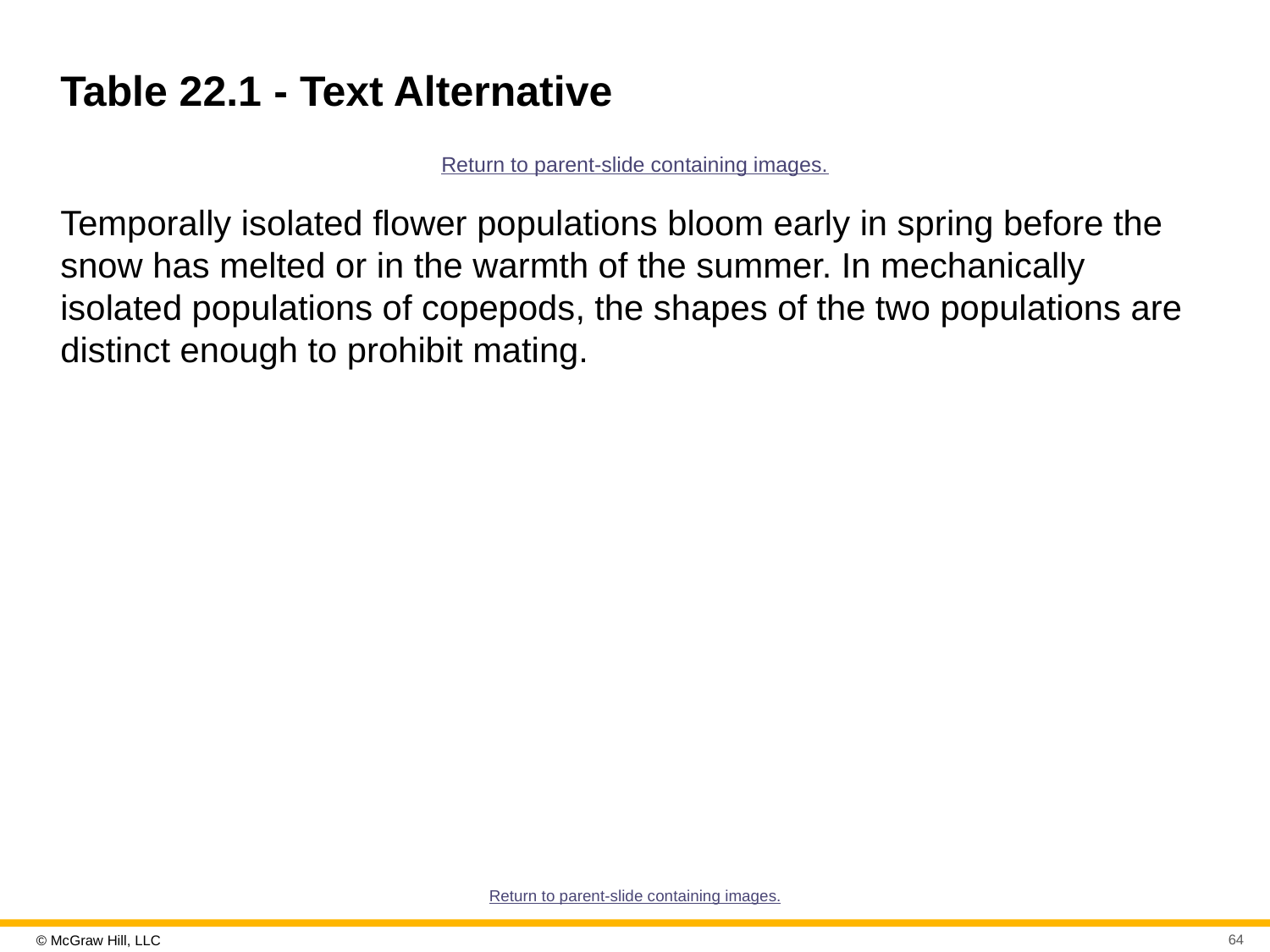

# Table 22.1 - Text Alternative
Return to parent-slide containing images.
Temporally isolated flower populations bloom early in spring before the snow has melted or in the warmth of the summer. In mechanically isolated populations of copepods, the shapes of the two populations are distinct enough to prohibit mating.
Return to parent-slide containing images.
64